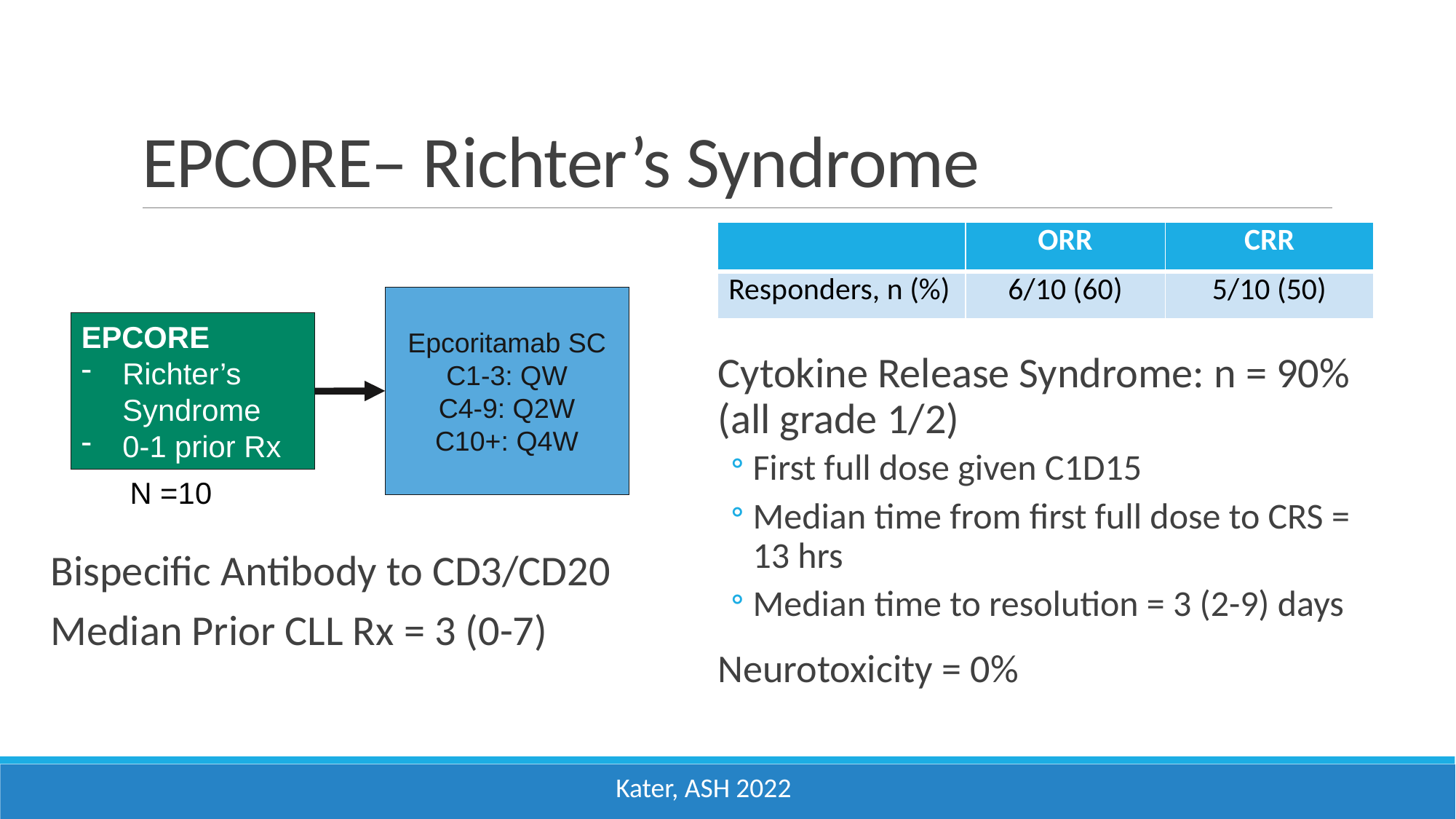

# EPCORE– Richter’s Syndrome
|  | ORR | CRR |
| --- | --- | --- |
| Responders, n (%) | 6/10 (60) | 5/10 (50) |

Epcoritamab SC
C1-3: QW
C4-9: Q2W
C10+: Q4W

EPCORE
Richter’s Syndrome
0-1 prior Rx
Cytokine Release Syndrome: n = 90% (all grade 1/2)
First full dose given C1D15
Median time from first full dose to CRS = 13 hrs
Median time to resolution = 3 (2-9) days
Neurotoxicity = 0%
N =10
Bispecific Antibody to CD3/CD20
Median Prior CLL Rx = 3 (0-7)
Kater, ASH 2022